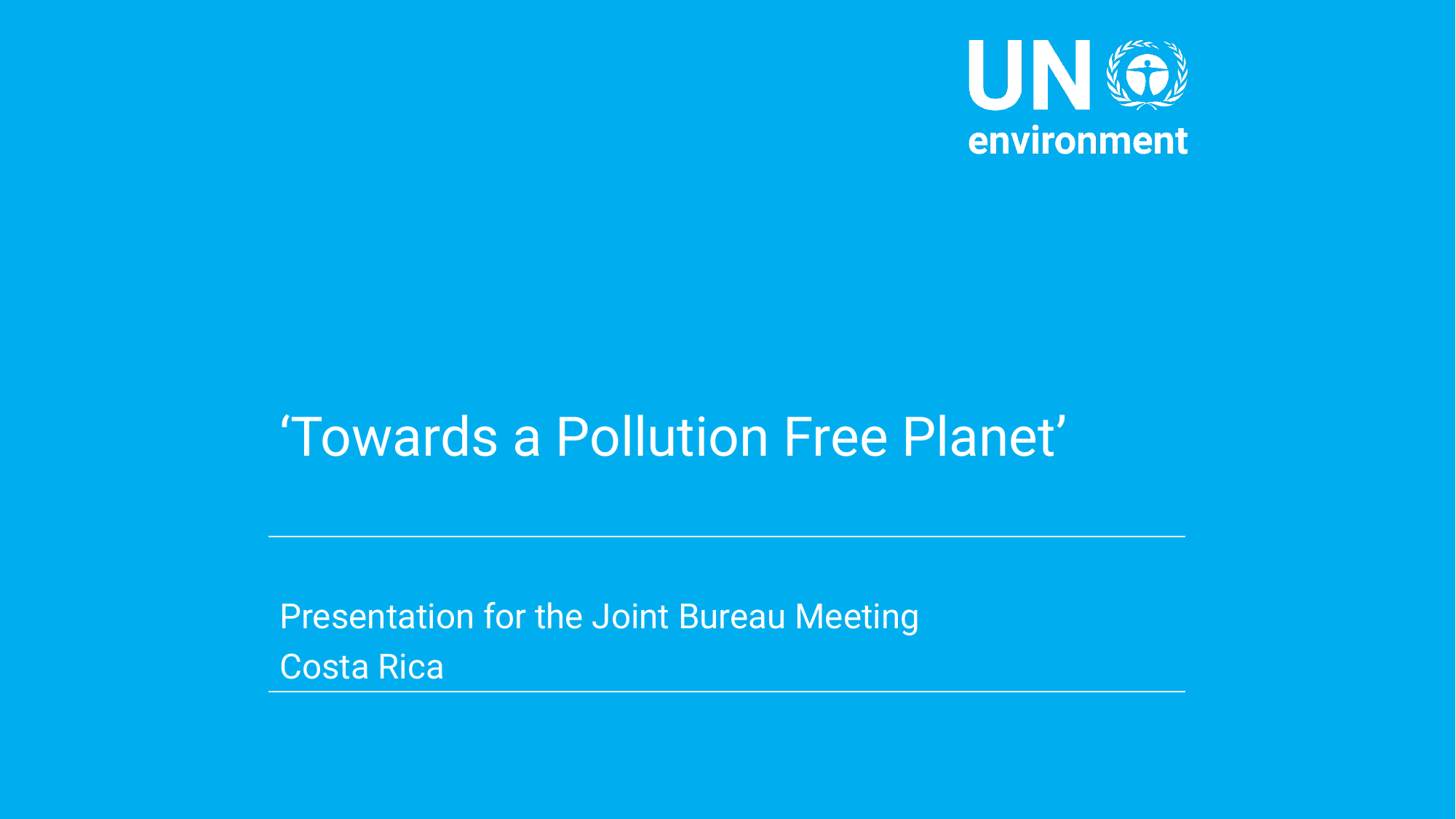

# ‘Towards a Pollution Free Planet’

Presentation for the Joint Bureau Meeting
Costa Rica